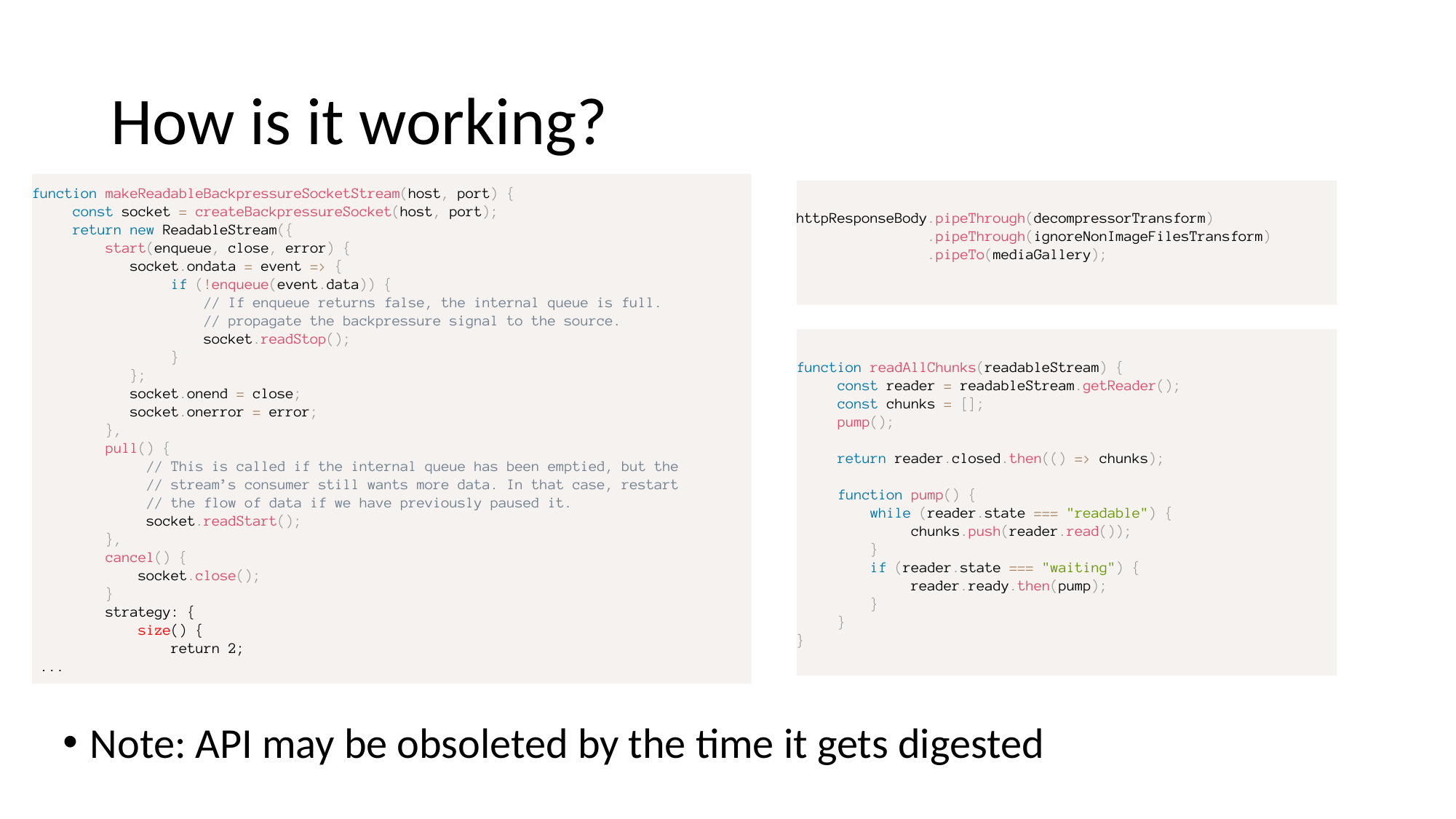

# How is it working?
function makeReadableBackpressureSocketStream(host, port) {
     const socket = createBackpressureSocket(host, port);
     return new ReadableStream({
         start(enqueue, close, error) {
            socket.ondata = event => {
                 if (!enqueue(event.data)) {
                     // If enqueue returns false, the internal queue is full.
                     // propagate the backpressure signal to the source.
                     socket.readStop();
                 }
            };
            socket.onend = close;
            socket.onerror = error;
         },
         pull() {
              // This is called if the internal queue has been emptied, but the
              // stream’s consumer still wants more data. In that case, restart
              // the flow of data if we have previously paused it.
              socket.readStart();
         },
         cancel() {
             socket.close();
         }
         strategy: {
             size() {
                 return 2;
 ...

httpResponseBody.pipeThrough(decompressorTransform)
                .pipeThrough(ignoreNonImageFilesTransform)
                .pipeTo(mediaGallery);

function readAllChunks(readableStream) {
     const reader = readableStream.getReader();
     const chunks = [];
     pump();

     return reader.closed.then(() => chunks);

     function pump() {
         while (reader.state === "readable") {
              chunks.push(reader.read());
         }
         if (reader.state === "waiting") {
              reader.ready.then(pump);
         }
     }
}

Note: API may be obsoleted by the time it gets digested